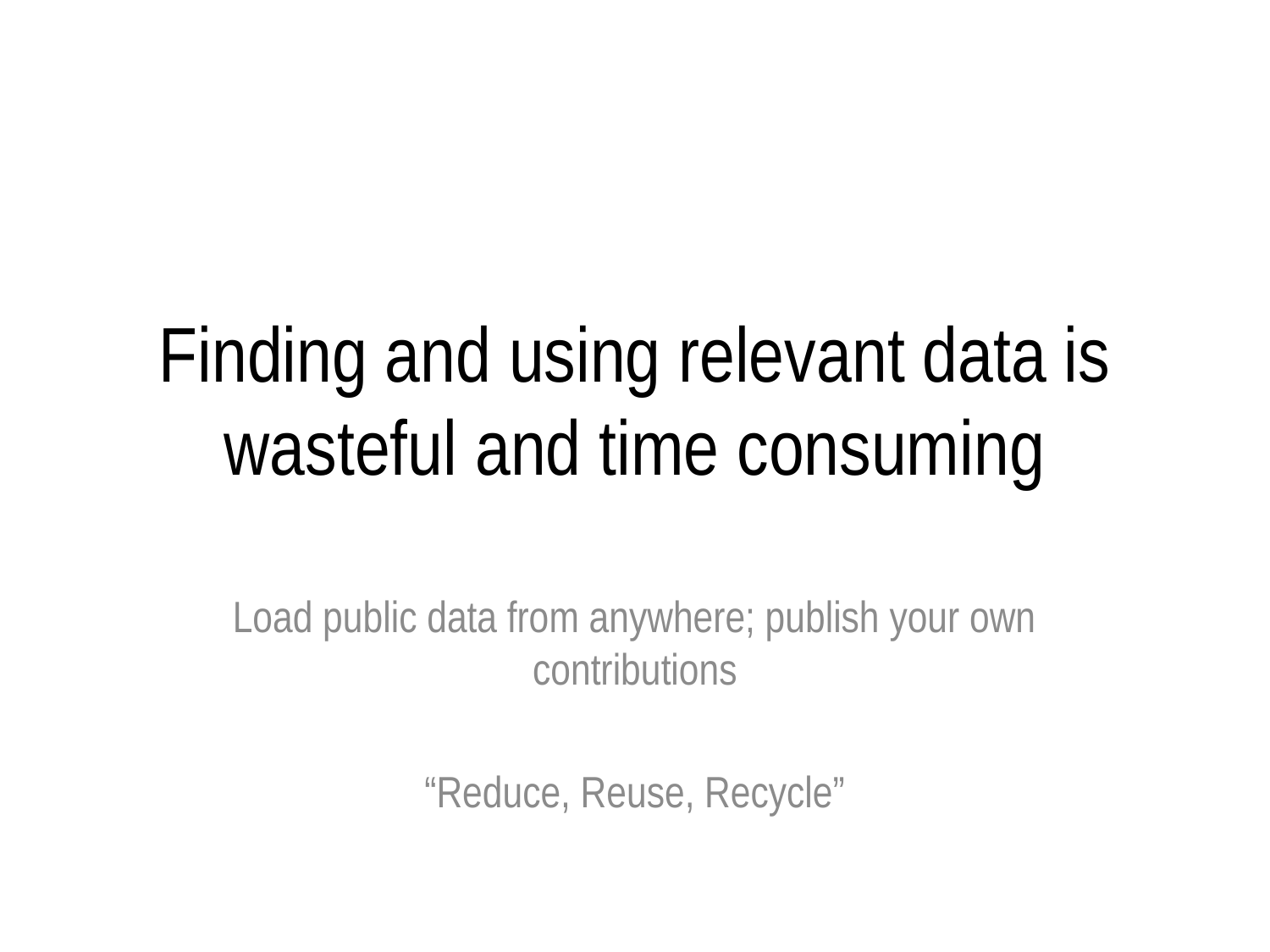

# Finding and using relevant data is wasteful and time consuming
Load public data from anywhere; publish your own contributions

“Reduce, Reuse, Recycle”